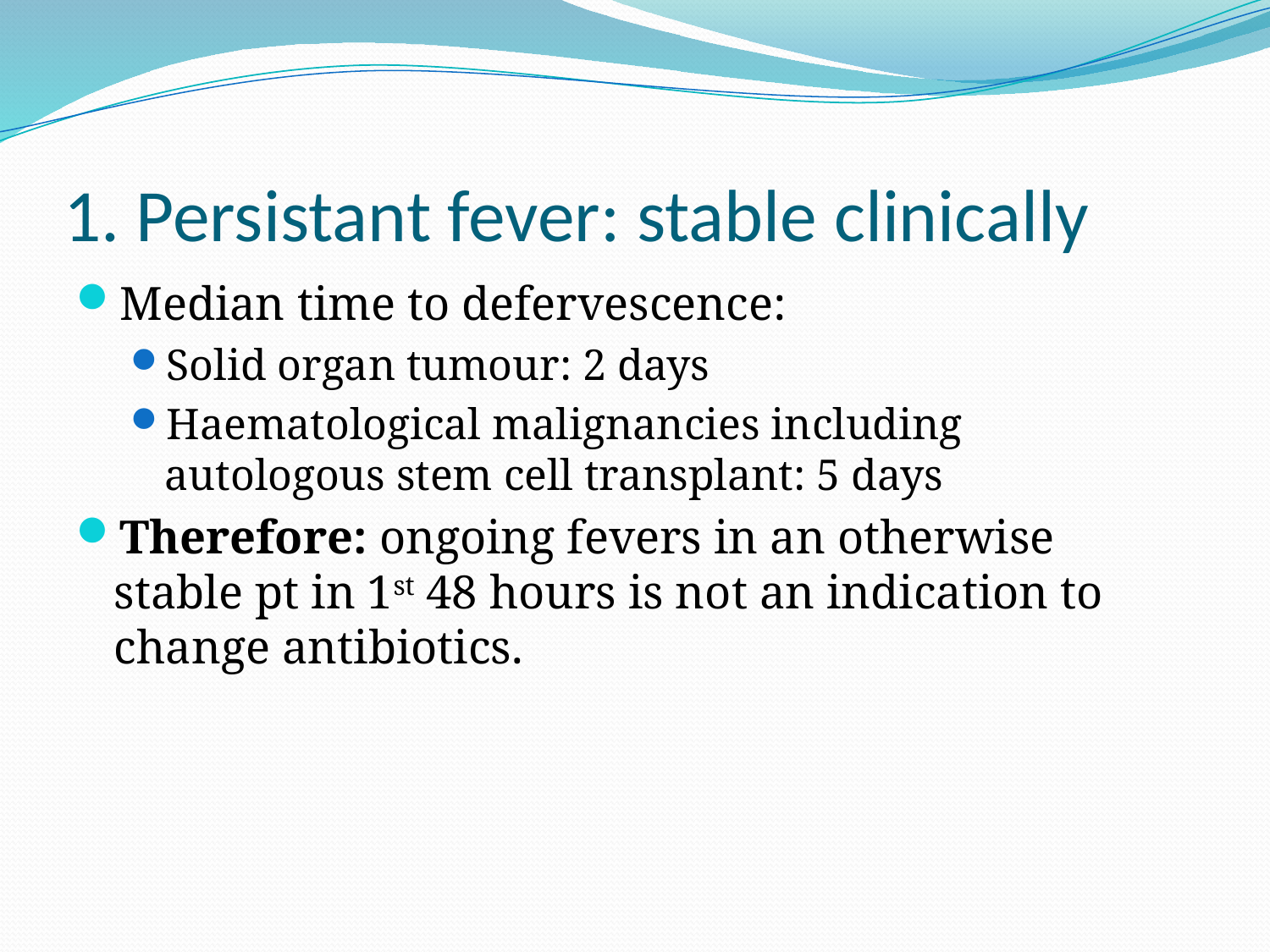

# 1. Persistant fever: stable clinically
Median time to defervescence:
Solid organ tumour: 2 days
Haematological malignancies including autologous stem cell transplant: 5 days
Therefore: ongoing fevers in an otherwise stable pt in 1st 48 hours is not an indication to change antibiotics.